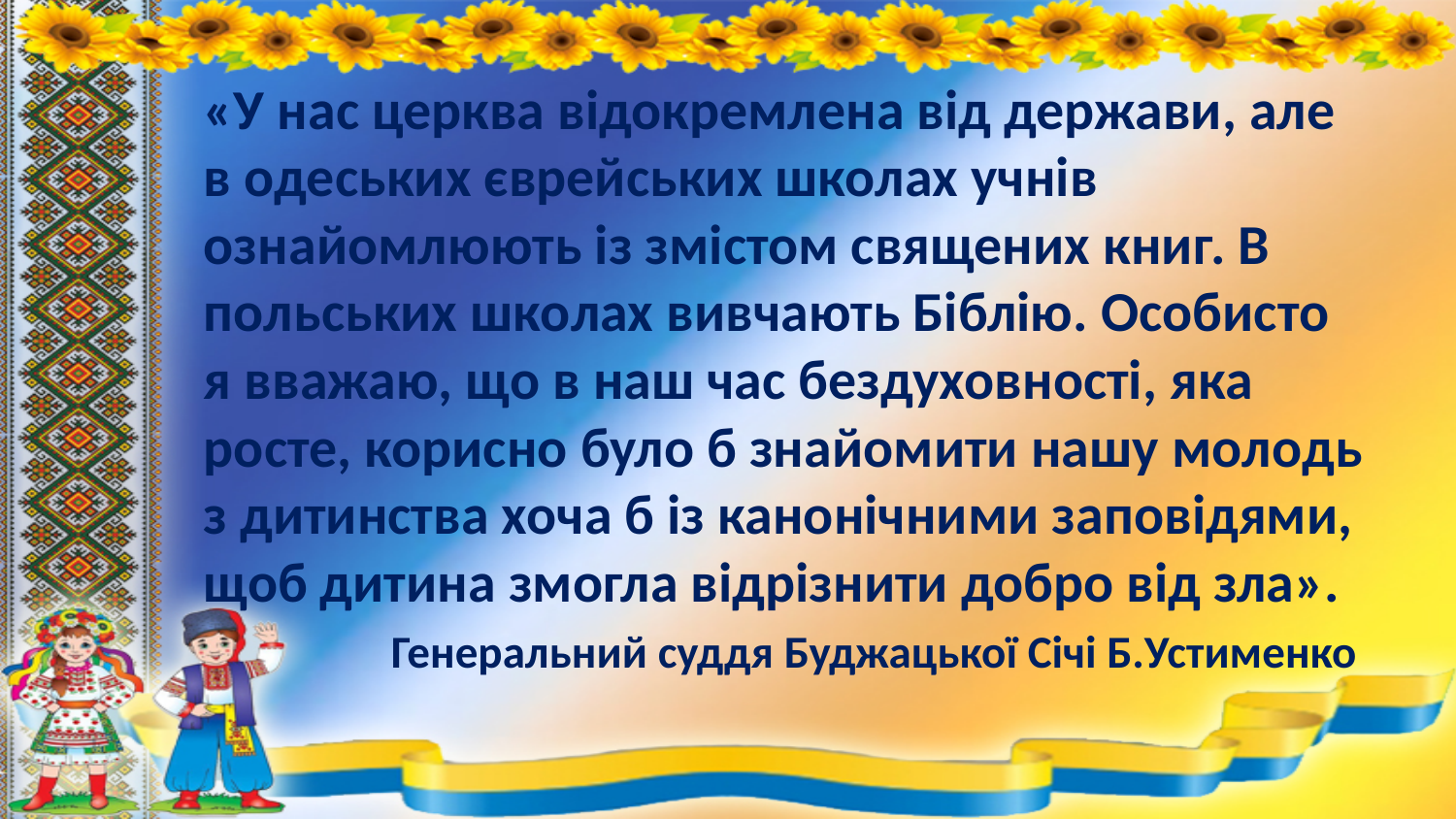

«У нас церква відокремлена від держави, але в одеських єврейських школах учнів ознайомлюють із змістом священих книг. В польських школах вивчають Біблію. Особисто я вважаю, що в наш час бездуховності, яка росте, корисно було б знайомити нашу молодь з дитинства хоча б із канонічними заповідями, щоб дитина змогла відрізнити добро від зла».
Генеральний суддя Буджацької Січі Б.Устименко